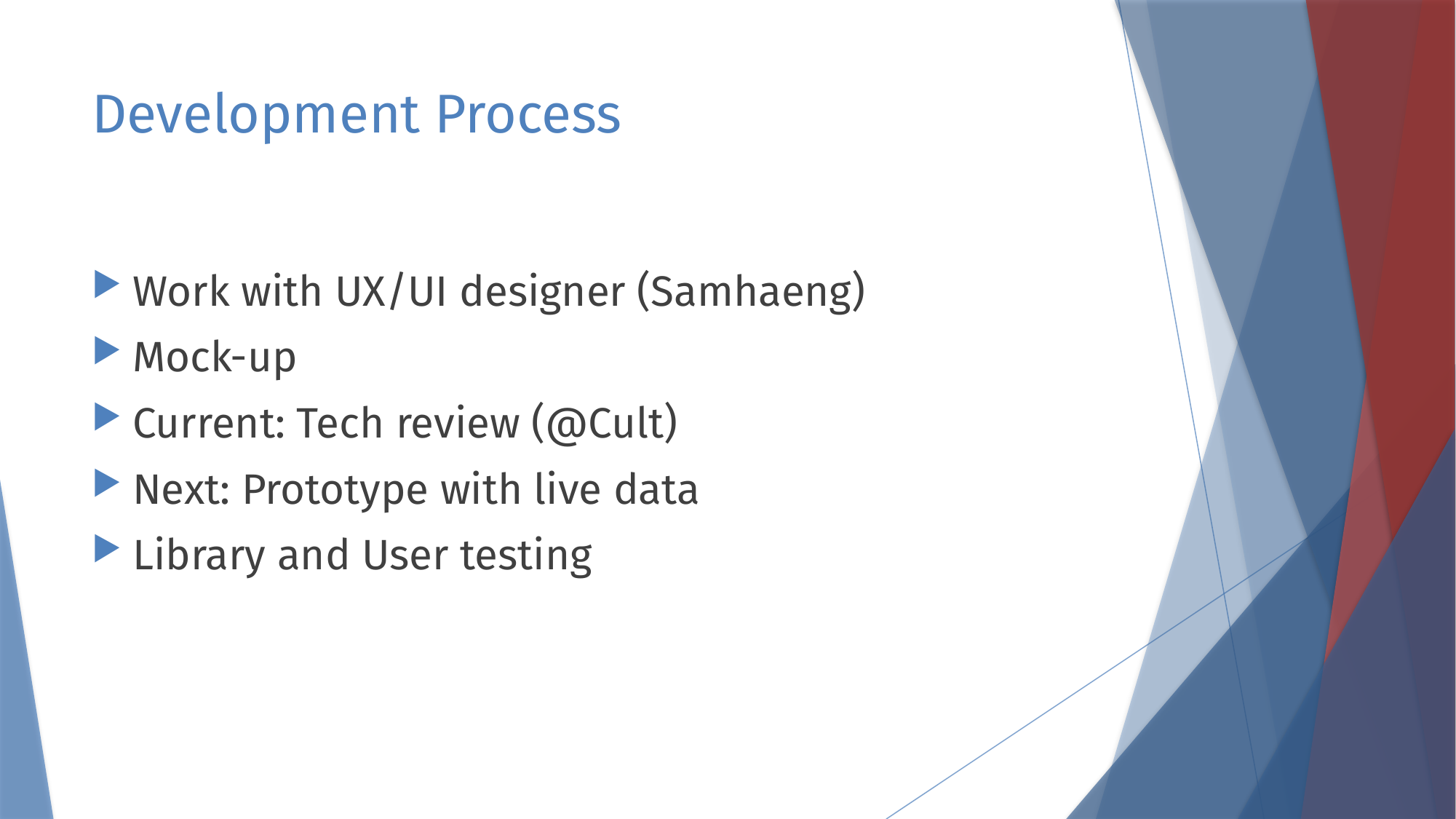

# Development Process
Work with UX/UI designer (Samhaeng)
Mock-up
Current: Tech review (@Cult)
Next: Prototype with live data
Library and User testing